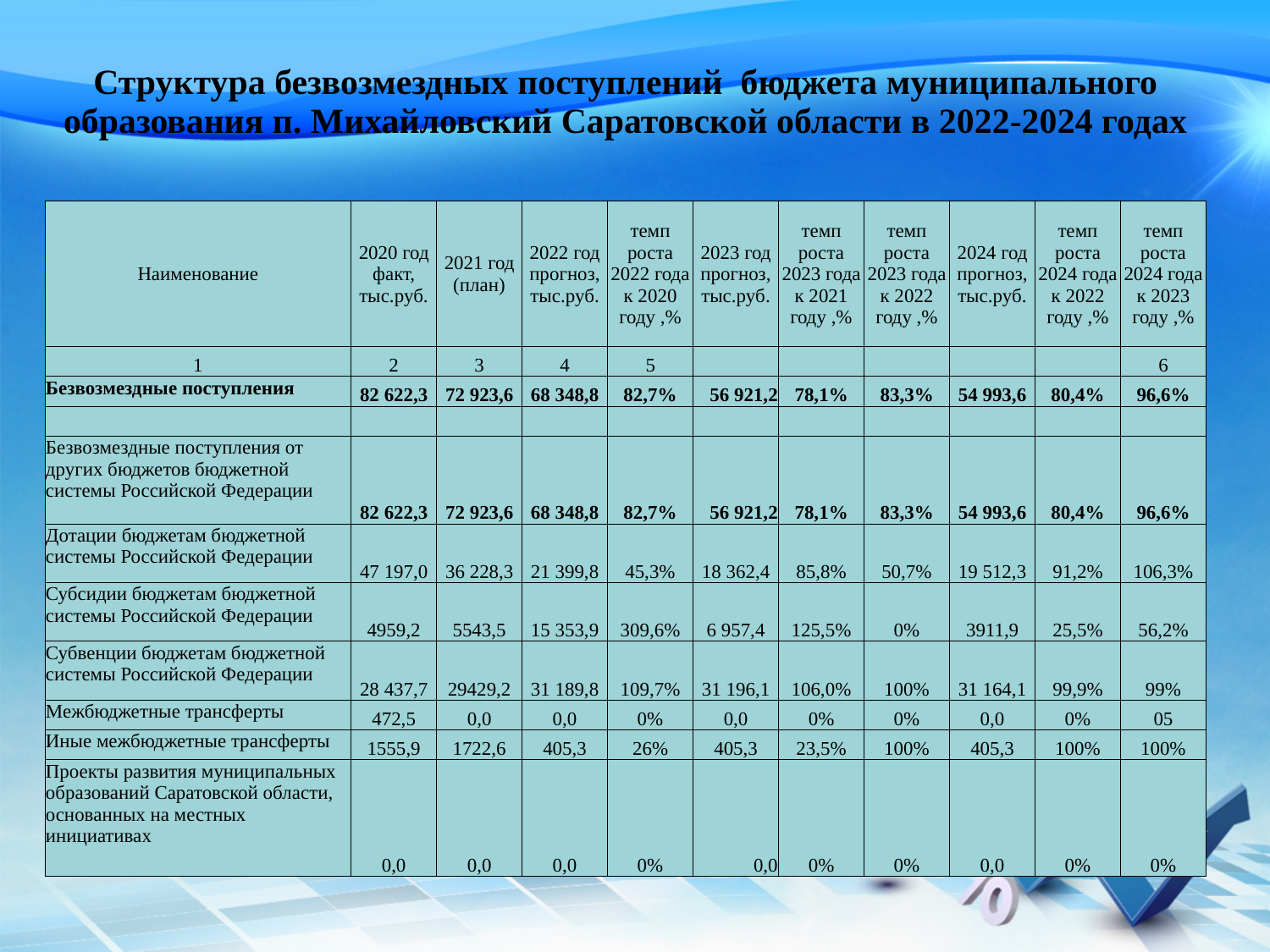

| Структура безвозмездных поступлений бюджета муниципального образования п. Михайловский Саратовской области в 2022-2024 годах |  |  |  |  |  |  |  |  |  |  |
| --- | --- | --- | --- | --- | --- | --- | --- | --- | --- | --- |
|  |  |  |  |  |  |  |  |  |  |  |
| Наименование | 2020 год факт, тыс.руб. | 2021 год (план) | 2022 год прогноз, тыс.руб. | темп роста 2022 года к 2020 году ,% | 2023 год прогноз, тыс.руб. | темп роста 2023 года к 2021 году ,% | темп роста 2023 года к 2022 году ,% | 2024 год прогноз, тыс.руб. | темп роста 2024 года к 2022 году ,% | темп роста 2024 года к 2023 году ,% |
| 1 | 2 | 3 | 4 | 5 |  |  |  |  |  | 6 |
| Безвозмездные поступления | 82 622,3 | 72 923,6 | 68 348,8 | 82,7% | 56 921,2 | 78,1% | 83,3% | 54 993,6 | 80,4% | 96,6% |
|  |  |  |  |  |  |  |  |  |  |  |
| Безвозмездные поступления от других бюджетов бюджетной системы Российской Федерации | 82 622,3 | 72 923,6 | 68 348,8 | 82,7% | 56 921,2 | 78,1% | 83,3% | 54 993,6 | 80,4% | 96,6% |
| Дотации бюджетам бюджетной системы Российской Федерации | 47 197,0 | 36 228,3 | 21 399,8 | 45,3% | 18 362,4 | 85,8% | 50,7% | 19 512,3 | 91,2% | 106,3% |
| Субсидии бюджетам бюджетной системы Российской Федерации | 4959,2 | 5543,5 | 15 353,9 | 309,6% | 6 957,4 | 125,5% | 0% | 3911,9 | 25,5% | 56,2% |
| Субвенции бюджетам бюджетной системы Российской Федерации | 28 437,7 | 29429,2 | 31 189,8 | 109,7% | 31 196,1 | 106,0% | 100% | 31 164,1 | 99,9% | 99% |
| Межбюджетные трансферты | 472,5 | 0,0 | 0,0 | 0% | 0,0 | 0% | 0% | 0,0 | 0% | 05 |
| Иные межбюджетные трансферты | 1555,9 | 1722,6 | 405,3 | 26% | 405,3 | 23,5% | 100% | 405,3 | 100% | 100% |
| Проекты развития муниципальных образований Саратовской области, основанных на местных инициативах | 0,0 | 0,0 | 0,0 | 0% | 0,0 | 0% | 0% | 0,0 | 0% | 0% |